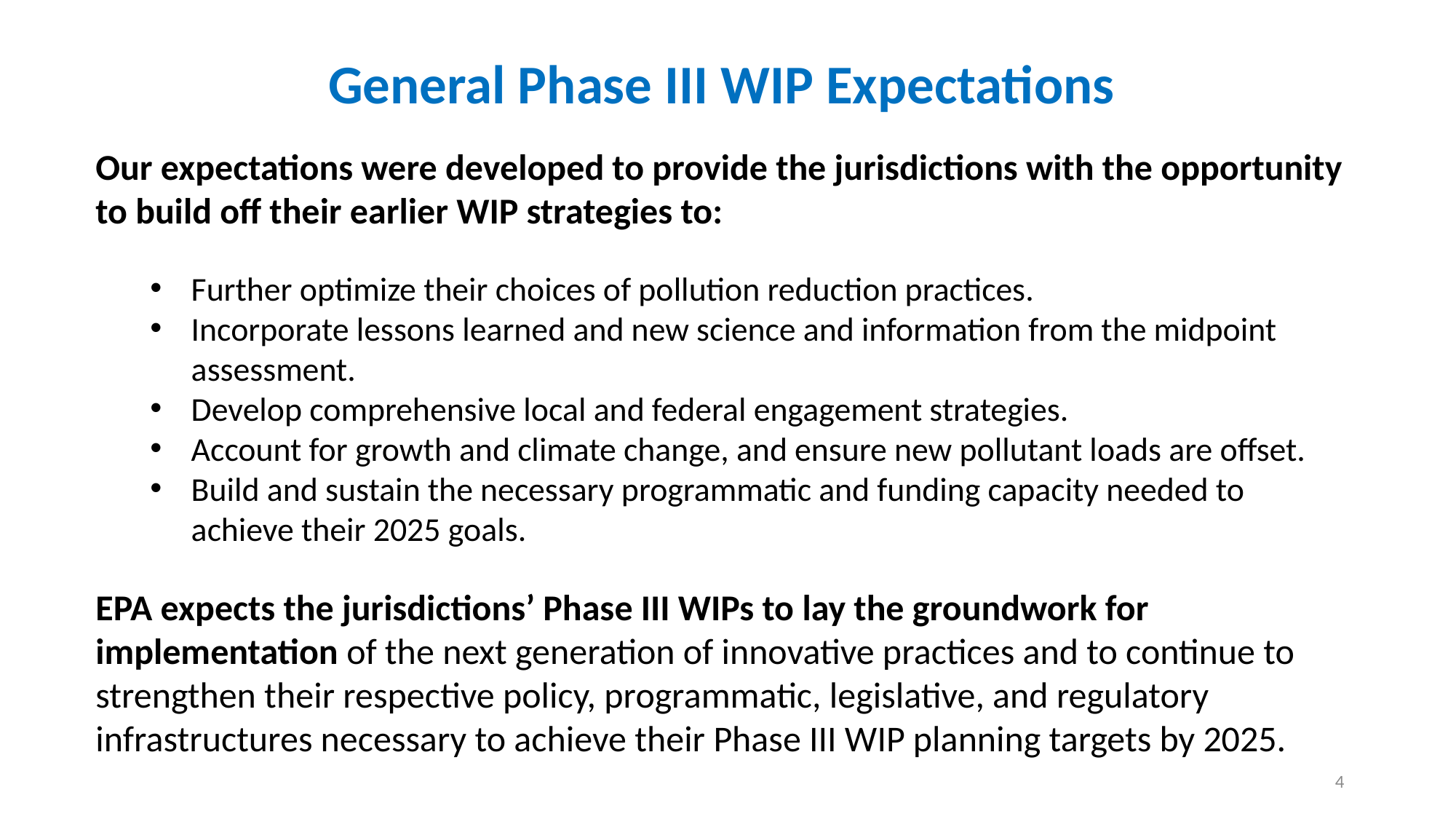

General Phase III WIP Expectations

Our expectations were developed to provide the jurisdictions with the opportunity to build off their earlier WIP strategies to:

Further optimize their choices of pollution reduction practices.
Incorporate lessons learned and new science and information from the midpoint assessment.
Develop comprehensive local and federal engagement strategies.
Account for growth and climate change, and ensure new pollutant loads are offset.
Build and sustain the necessary programmatic and funding capacity needed to achieve their 2025 goals.

EPA expects the jurisdictions’ Phase III WIPs to lay the groundwork for implementation of the next generation of innovative practices and to continue to strengthen their respective policy, programmatic, legislative, and regulatory infrastructures necessary to achieve their Phase III WIP planning targets by 2025.
4